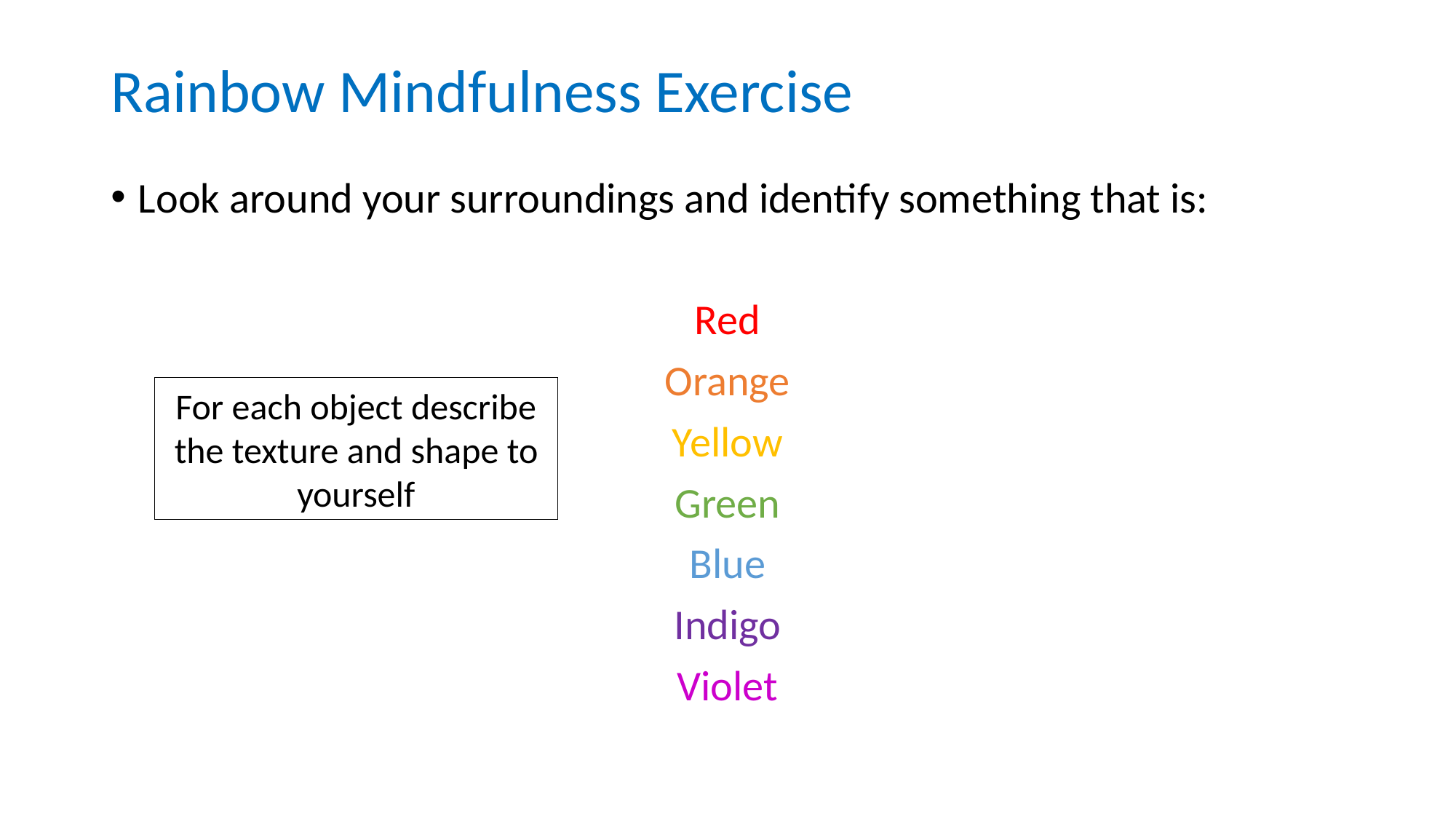

# Rainbow Mindfulness Exercise
Look around your surroundings and identify something that is:

Red
Orange
Yellow
Green
Blue
Indigo
Violet
For each object describe the texture and shape to yourself